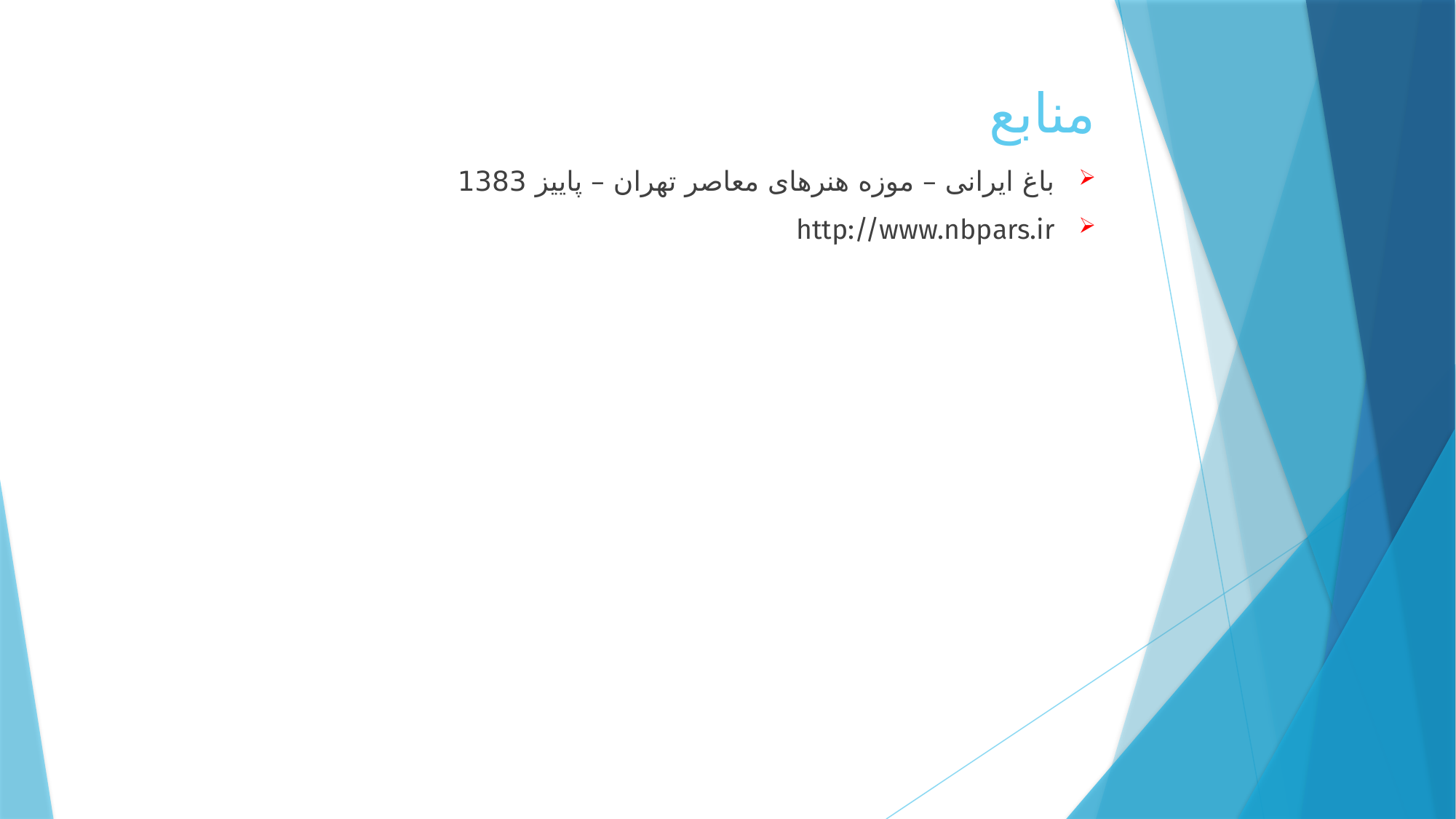

# منابع
باغ ایرانی – موزه هنرهای معاصر تهران – پاییز 1383
http://www.nbpars.ir